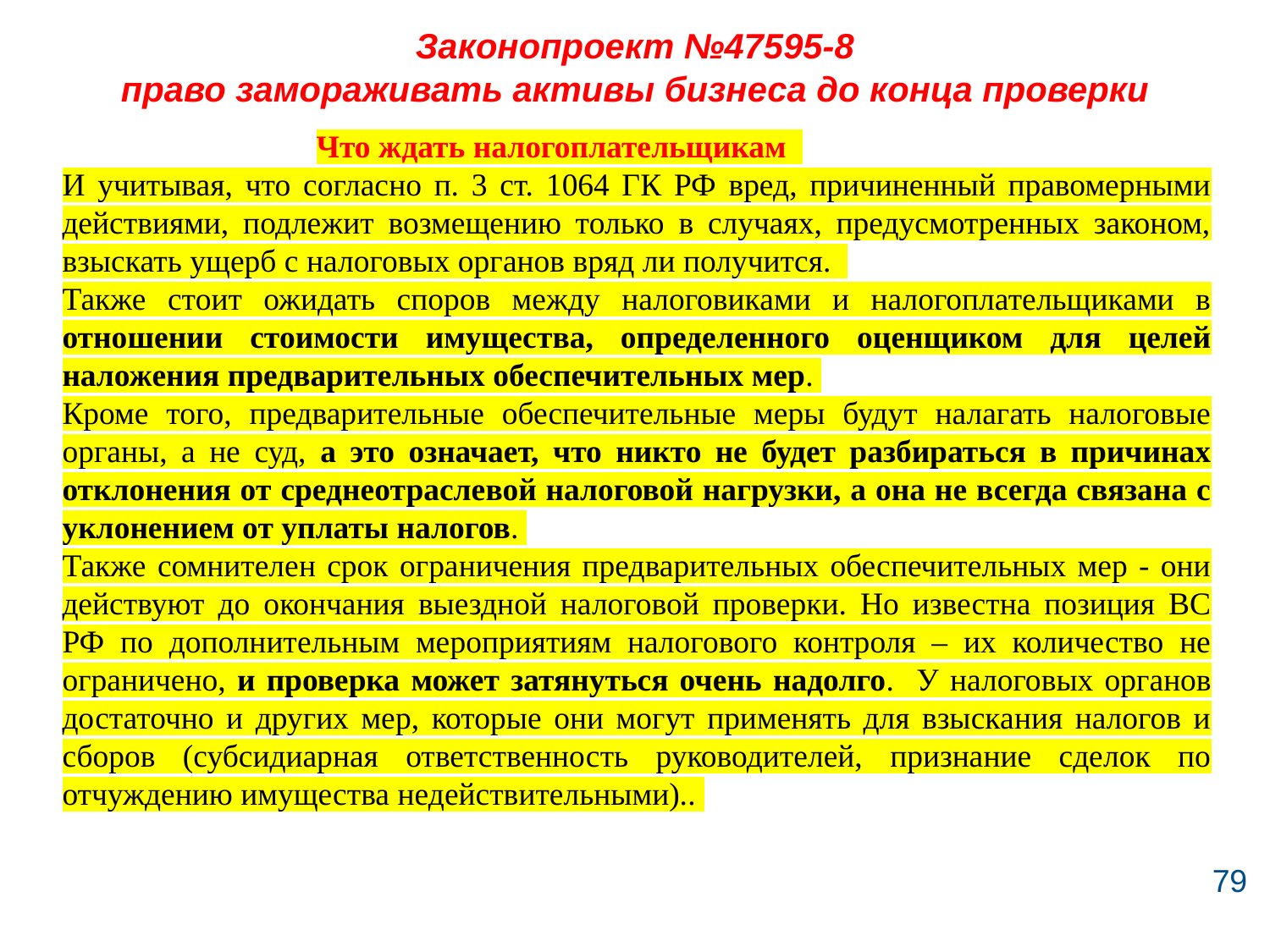

# Законопроект №47595-8 право замораживать активы бизнеса до конца проверки

		Что ждать налогоплательщикам
И учитывая, что согласно п. 3 ст. 1064 ГК РФ вред, причиненный правомерными действиями, подлежит возмещению только в случаях, предусмотренных законом, взыскать ущерб с налоговых органов вряд ли получится.
Также стоит ожидать споров между налоговиками и налогоплательщиками в отношении стоимости имущества, определенного оценщиком для целей наложения предварительных обеспечительных мер.
Кроме того, предварительные обеспечительные меры будут налагать налоговые органы, а не суд, а это означает, что никто не будет разбираться в причинах отклонения от среднеотраслевой налоговой нагрузки, а она не всегда связана с уклонением от уплаты налогов.
Также сомнителен срок ограничения предварительных обеспечительных мер - они действуют до окончания выездной налоговой проверки. Но известна позиция ВС РФ по дополнительным мероприятиям налогового контроля – их количество не ограничено, и проверка может затянуться очень надолго.  У налоговых органов достаточно и других мер, которые они могут применять для взыскания налогов и сборов (субсидиарная ответственность руководителей, признание сделок по отчуждению имущества недействительными)..